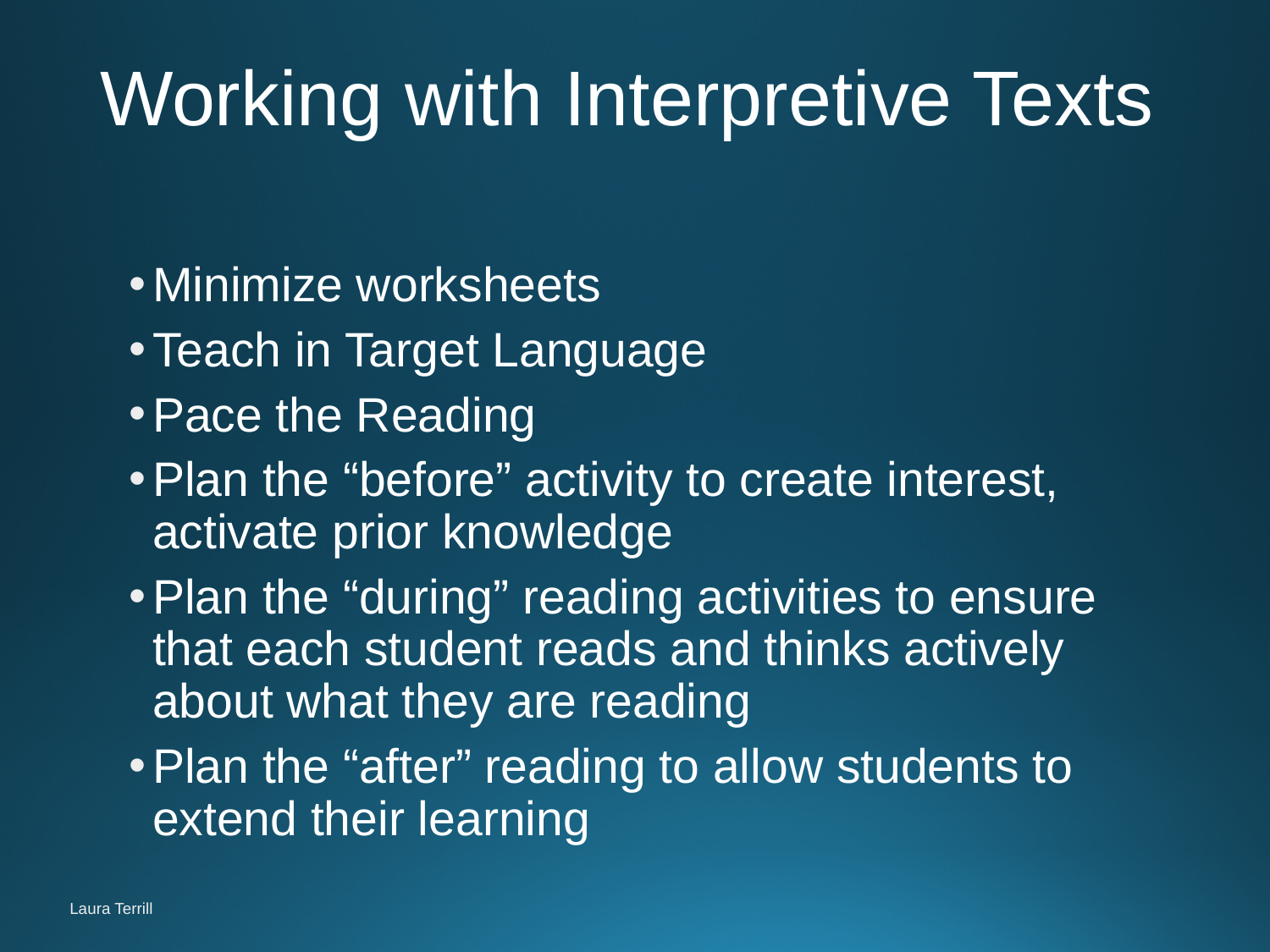

# Working with Interpretive Texts
Minimize worksheets
Teach in Target Language
Pace the Reading
Plan the “before” activity to create interest, activate prior knowledge
Plan the “during” reading activities to ensure that each student reads and thinks actively about what they are reading
Plan the “after” reading to allow students to extend their learning
Laura Terrill